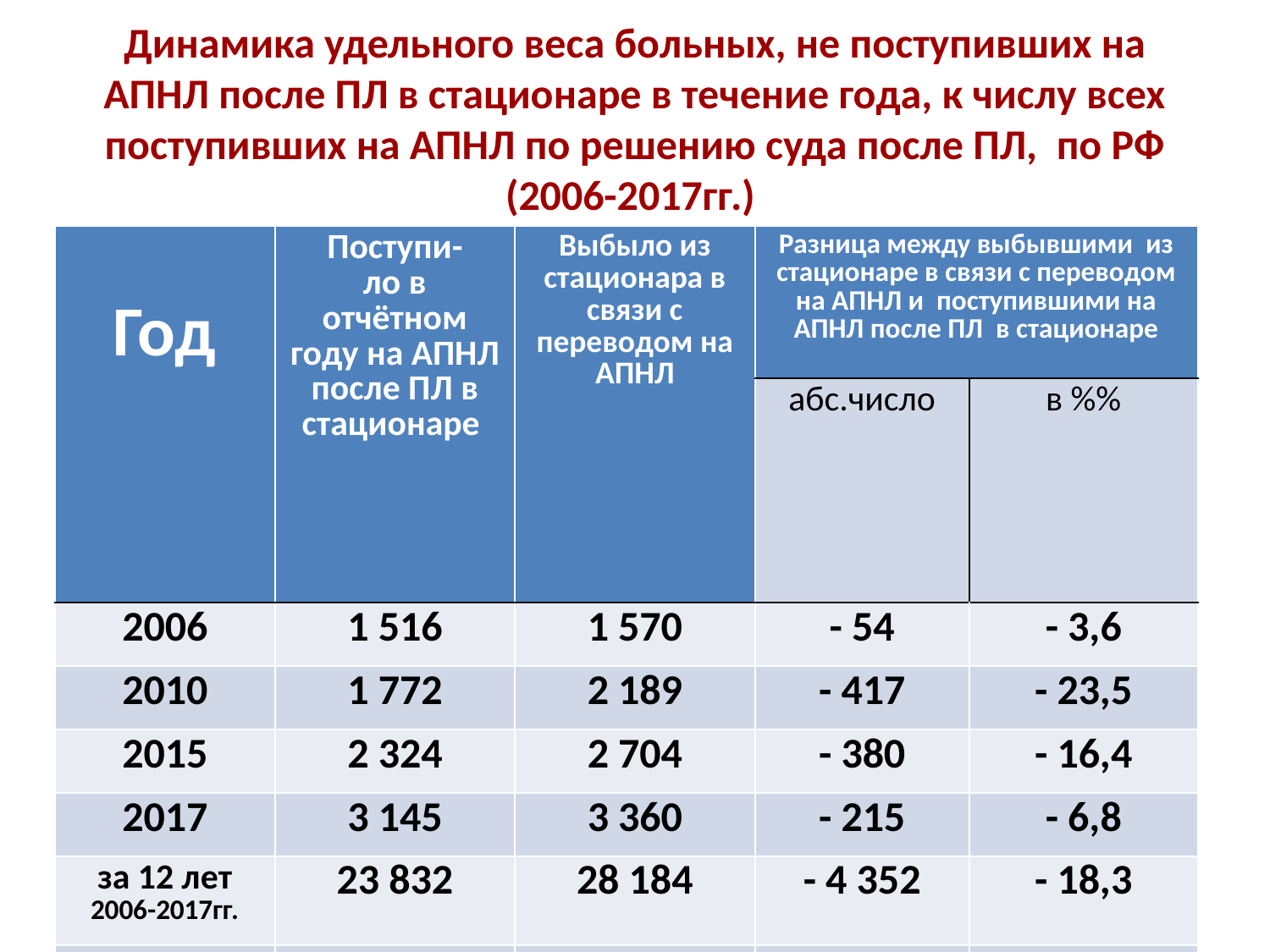

# Динамика удельного веса больных, не поступивших на АПНЛ после ПЛ в стационаре в течение года, к числу всех поступивших на АПНЛ по решению суда после ПЛ,  по РФ (2006-2017гг.)
| Год | Поступи- ло в отчётном году на АПНЛ после ПЛ в стационаре | Выбыло из стационара в связи с переводом на АПНЛ | Разница между выбывшими из стационаре в связи с переводом на АПНЛ и поступившими на АПНЛ после ПЛ в стационаре |  |
| --- | --- | --- | --- | --- |
|  |  |  | абс.число | в %% |
| 2006 | 1 516 | 1 570 | - 54 | - 3,6 |
| 2010 | 1 772 | 2 189 | - 417 | - 23,5 |
| 2015 | 2 324 | 2 704 | - 380 | - 16,4 |
| 2017 | 3 145 | 3 360 | - 215 | - 6,8 |
| за 12 лет 2006-2017гг. | 23 832 | 28 184 | - 4 352 | - 18,3 |
| в среднем за год | 1 986 | 2 349 | - 363 | - 18,3 |